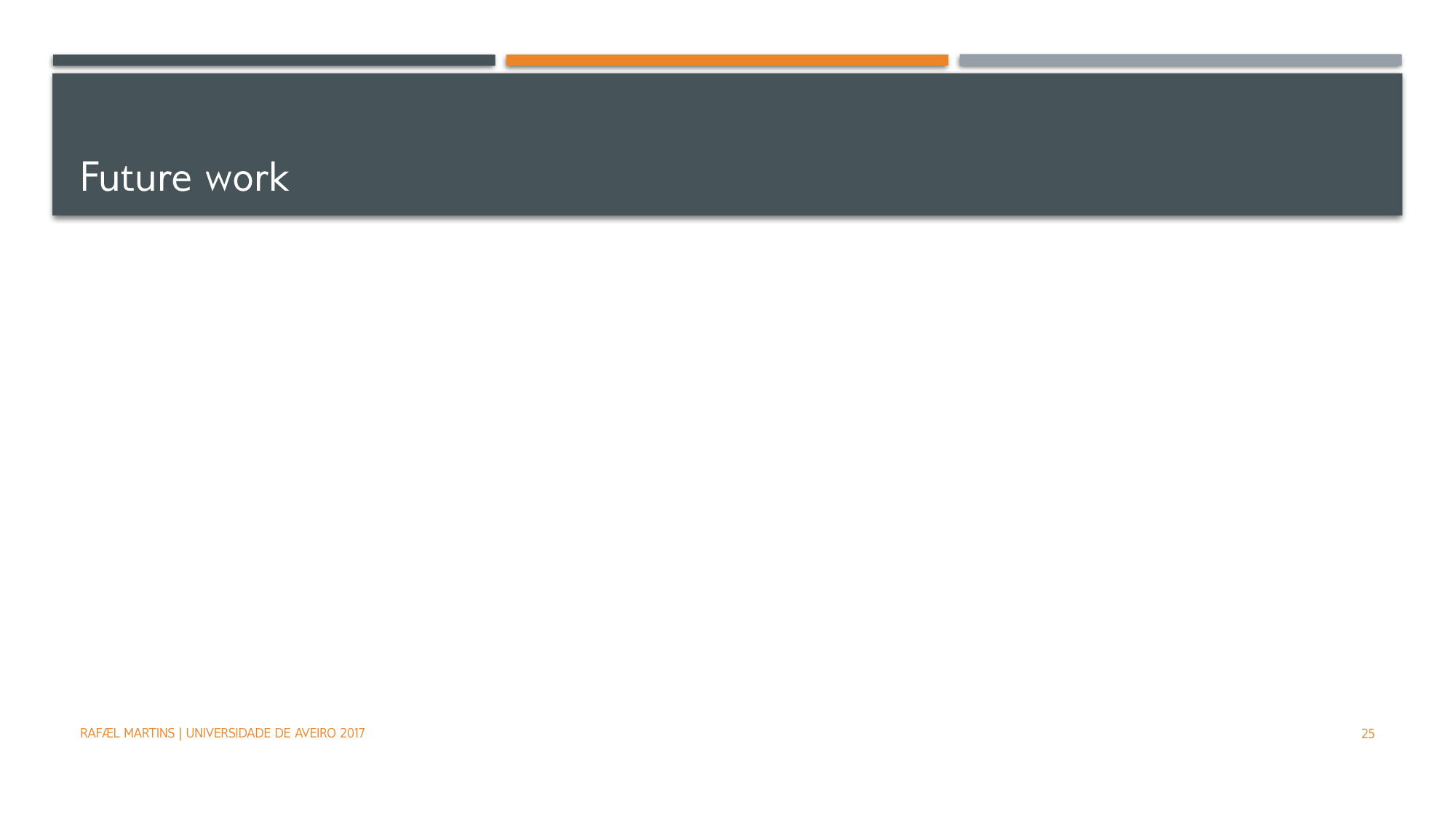

# Future work

Rafael Martins | Universidade de Aveiro 2017
25